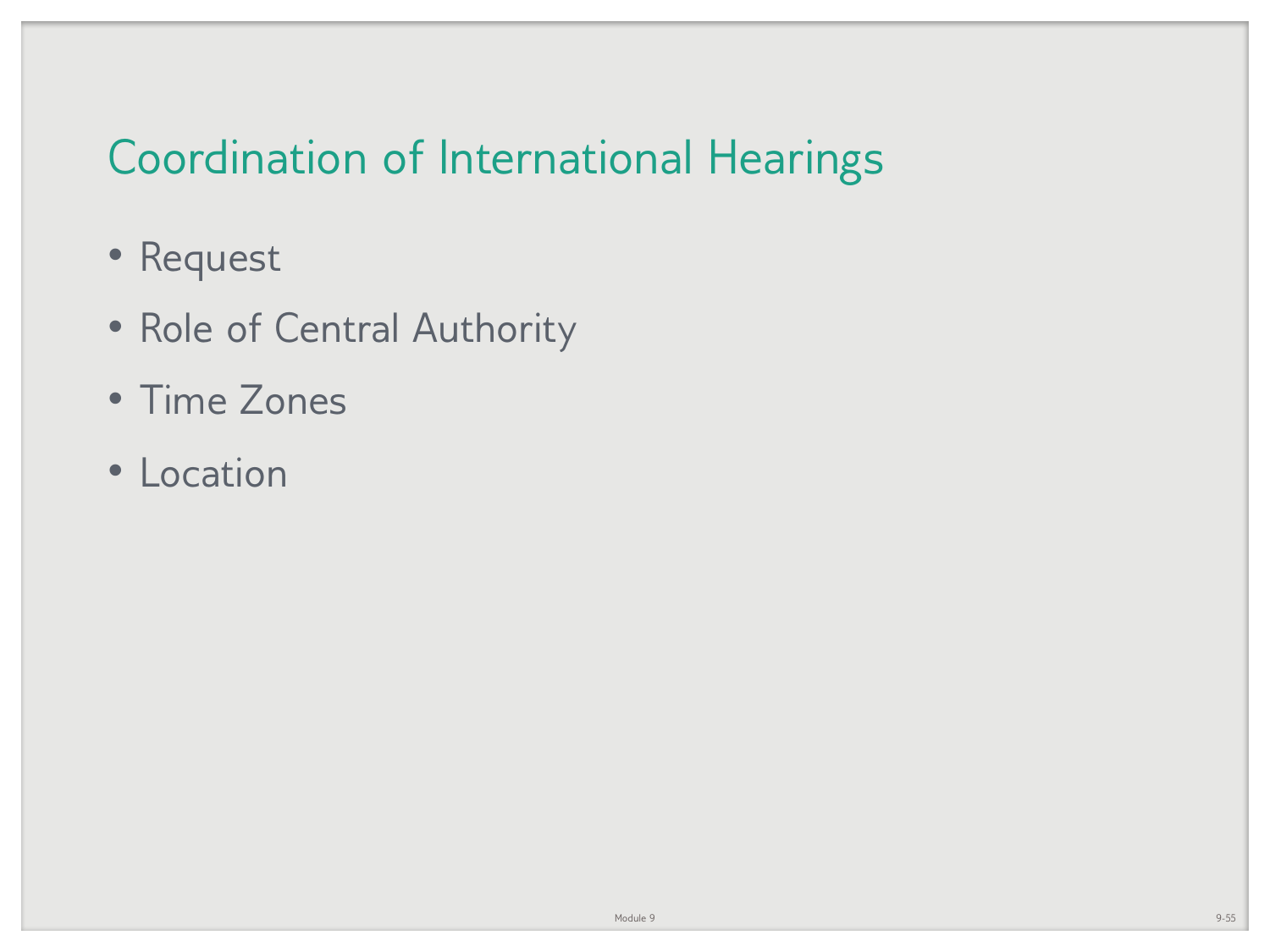

# Coordination of International Hearings
Request
Role of Central Authority
Time Zones
Location
Module 9
9-55